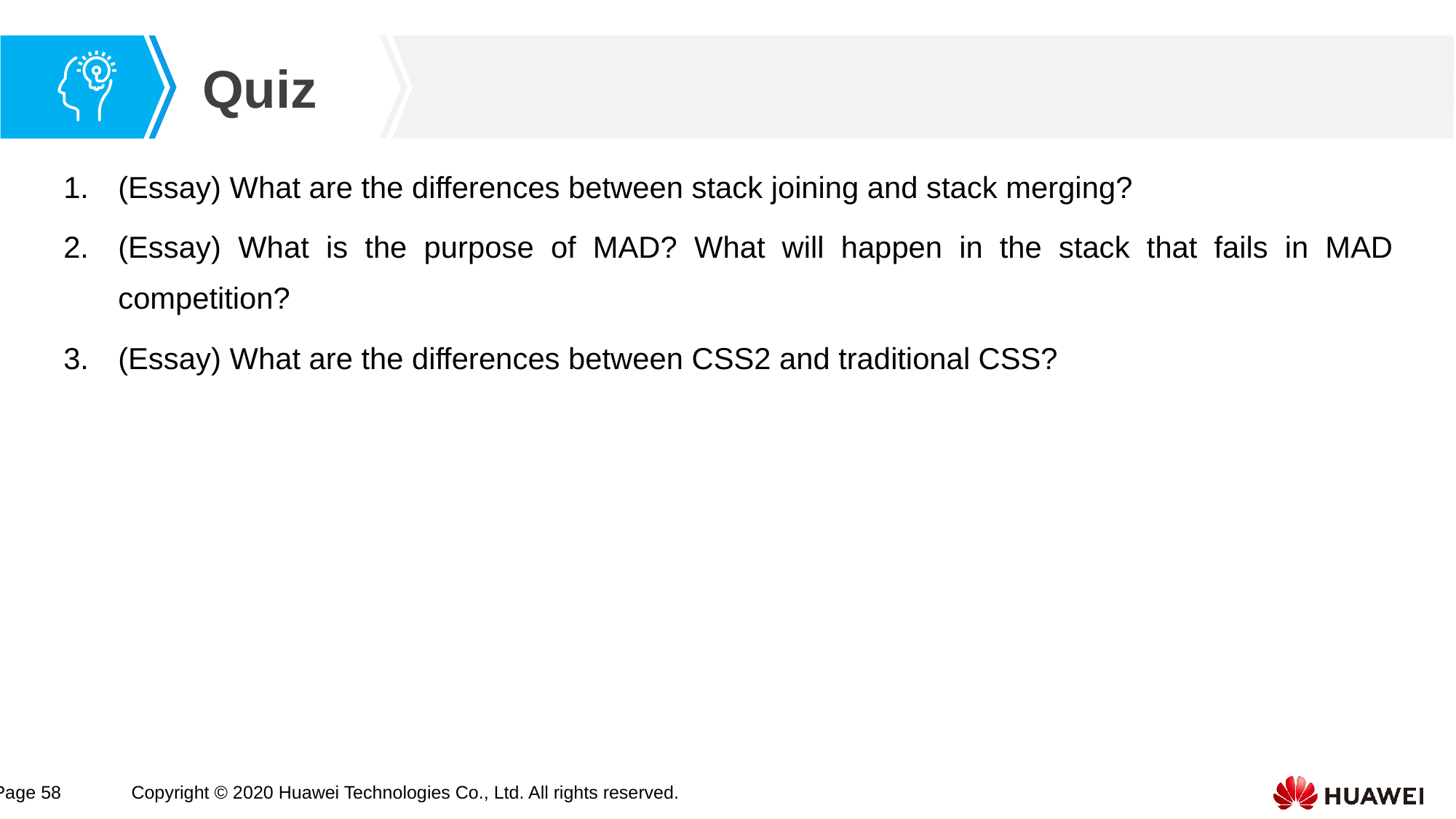

(Essay) What are the differences between stack joining and stack merging?
(Essay) What is the purpose of MAD? What will happen in the stack that fails in MAD competition?
(Essay) What are the differences between CSS2 and traditional CSS?